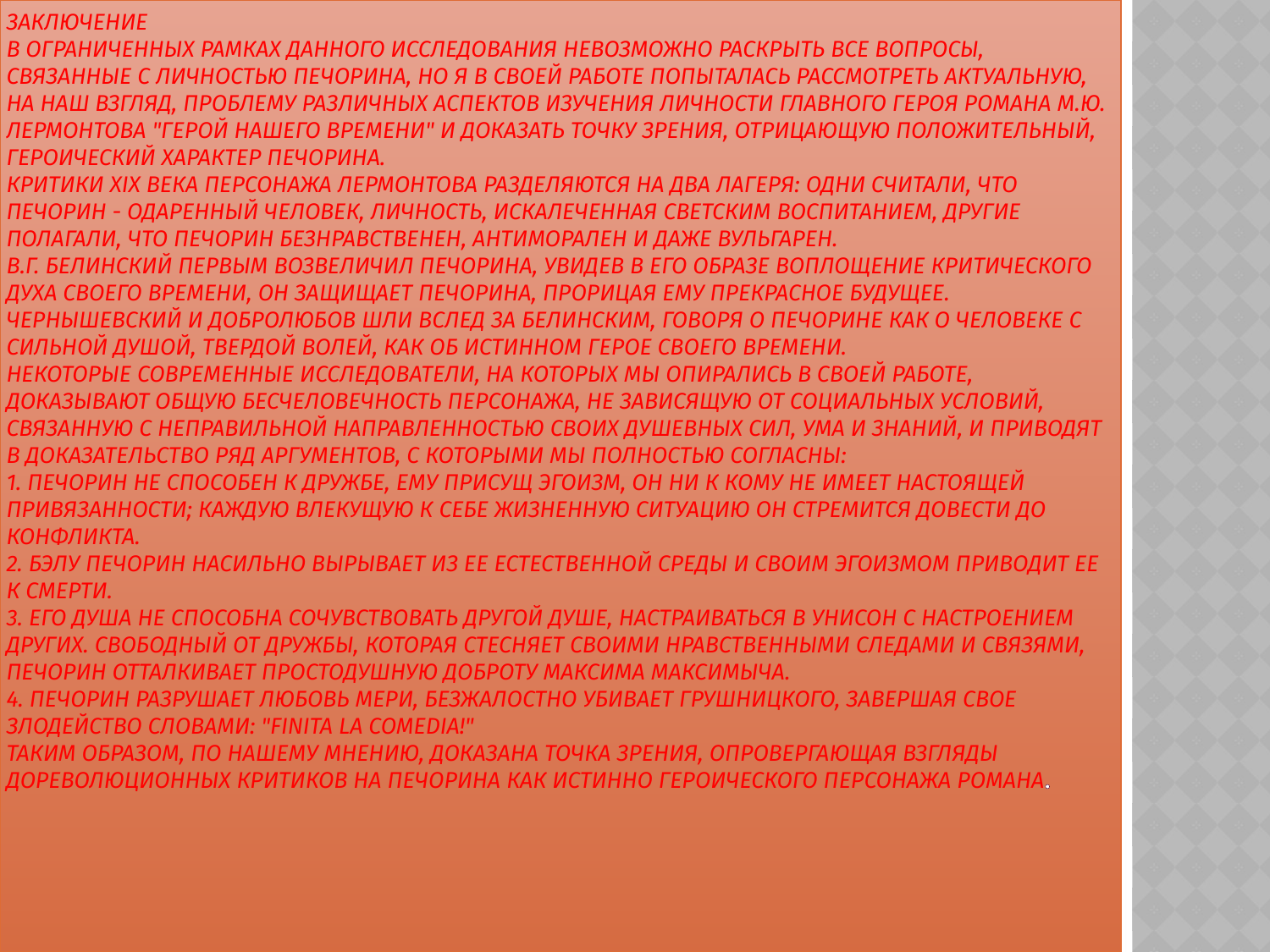

# Заключение В ограниченных рамках данного исследования невозможно раскрыть все вопросы, связанные с личностью Печорина, но я в своей работе попыталась рассмотреть актуальную, на наш взгляд, проблему различных аспектов изучения личности главного героя романа М.Ю. Лермонтова "Герой нашего времени" и доказать точку зрения, отрицающую положительный, героический характер Печорина. Критики XIX века персонажа Лермонтова разделяются на два лагеря: одни считали, что Печорин - одаренный человек, личность, искалеченная светским воспитанием, другие полагали, что Печорин безнравственен, антиморален и даже вульгарен. В.Г. Белинский первым возвеличил Печорина, увидев в его образе воплощение критического духа своего времени, он защищает Печорина, прорицая ему прекрасное будущее. Чернышевский и Добролюбов шли вслед за Белинским, говоря о Печорине как о человеке с сильной душой, твердой волей, как об истинном герое своего времени. Некоторые современные исследователи, на которых мы опирались в своей работе, доказывают общую бесчеловечность персонажа, не зависящую от социальных условий, связанную с неправильной направленностью своих душевных сил, ума и знаний, и приводят в доказательство ряд аргументов, с которыми мы полностью согласны: 1. Печорин не способен к дружбе, ему присущ эгоизм, он ни к кому не имеет настоящей привязанности; каждую влекущую к себе жизненную ситуацию он стремится довести до конфликта. 2. Бэлу Печорин насильно вырывает из ее естественной среды и своим эгоизмом приводит ее к смерти. 3. Его душа не способна сочувствовать другой душе, настраиваться в унисон с настроением других. Свободный от дружбы, которая стесняет своими нравственными следами и связями, Печорин отталкивает простодушную доброту Максима Максимыча. 4. Печорин разрушает любовь Мери, безжалостно убивает Грушницкого, завершая свое злодейство словами: "Finita la comedia!" Таким образом, по нашему мнению, доказана точка зрения, опровергающая взгляды дореволюционных критиков на Печорина как истинно героического персонажа романа.